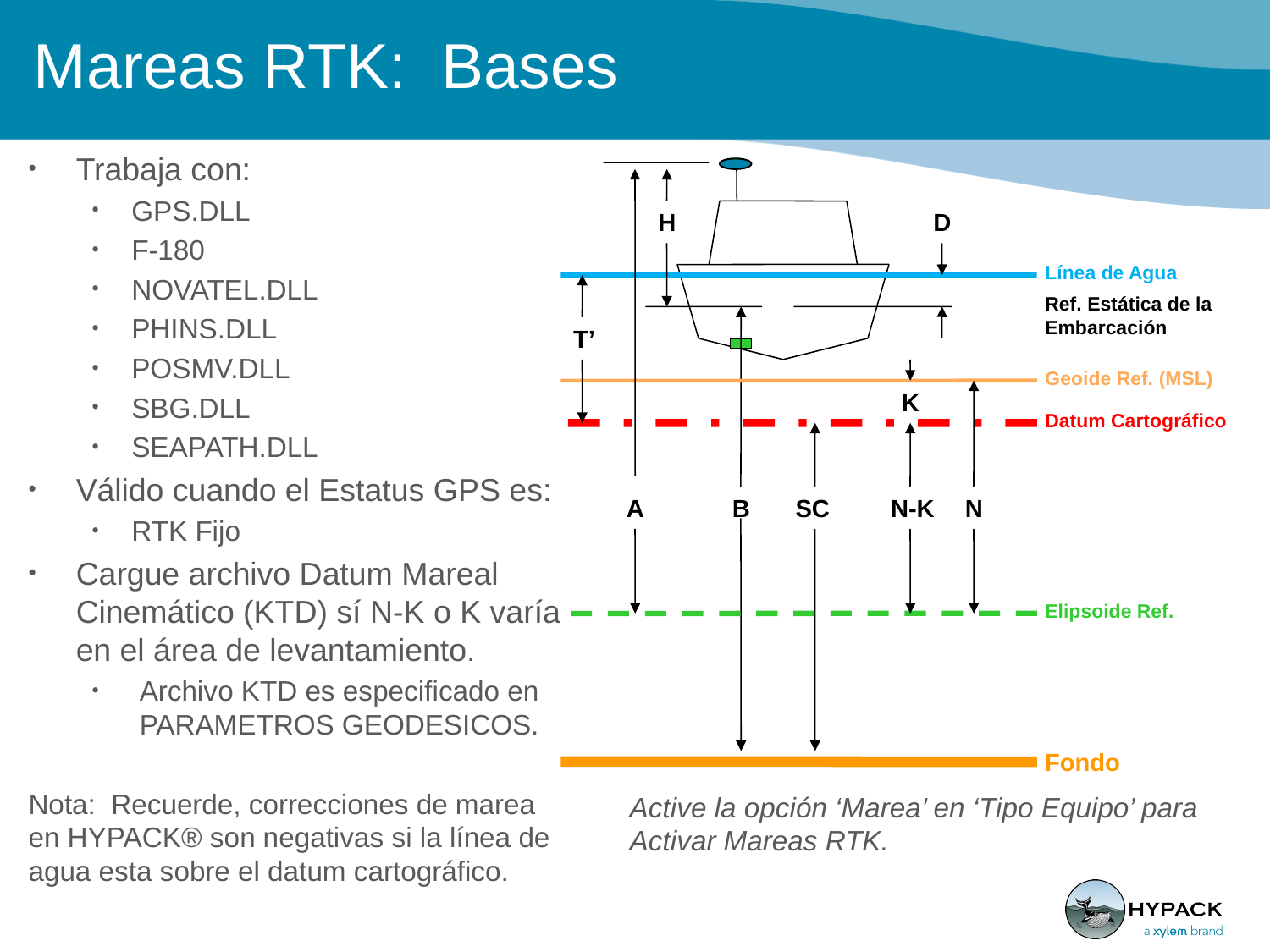

# Mareas RTK:  Bases
Trabaja con:
GPS.DLL
F-180
NOVATEL.DLL
PHINS.DLL
POSMV.DLL
SBG.DLL
SEAPATH.DLL
Válido cuando el Estatus GPS es:
RTK Fijo
Cargue archivo Datum Mareal Cinemático (KTD) sí N-K o K varía en el área de levantamiento.
Archivo KTD es especificado en PARAMETROS GEODESICOS.

Nota:  Recuerde, correcciones de marea en HYPACK® son negativas si la línea de agua esta sobre el datum cartográfico.

H

D

Línea de Agua

Ref. Estática de la Embarcación

T’

Geoide Ref. (MSL)

K

Datum Cartográfico

B
A
SC
N-K
N

Elipsoide Ref.

Fondo

Active la opción ‘Marea’ en ‘Tipo Equipo’ para Activar Mareas RTK.